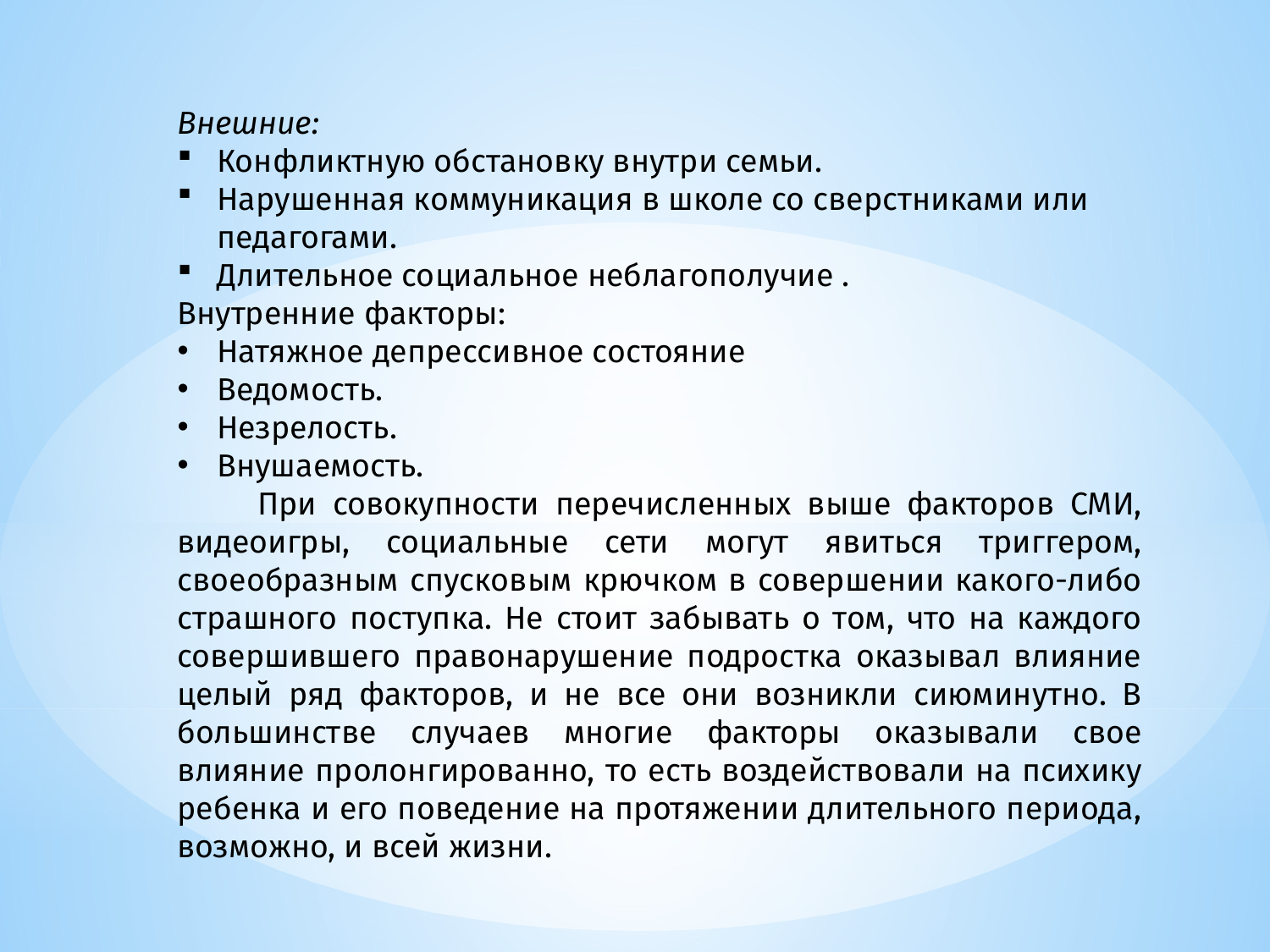

Внешние:
Конфликтную обстановку внутри семьи.
Нарушенная коммуникация в школе со сверстниками или педагогами.
Длительное социальное неблагополучие .
Внутренние факторы:
Натяжное депрессивное состояние
Ведомость.
Незрелость.
Внушаемость.
     При совокупности перечисленных выше факторов СМИ, видеоигры, социальные сети могут явиться триггером, своеобразным спусковым крючком в совершении какого-либо страшного поступка. Не стоит забывать о том, что на каждого совершившего правонарушение подростка оказывал влияние целый ряд факторов, и не все они возникли сиюминутно. В большинстве случаев многие факторы оказывали свое влияние пролонгированно, то есть воздействовали на психику ребенка и его поведение на протяжении длительного периода, возможно, и всей жизни.